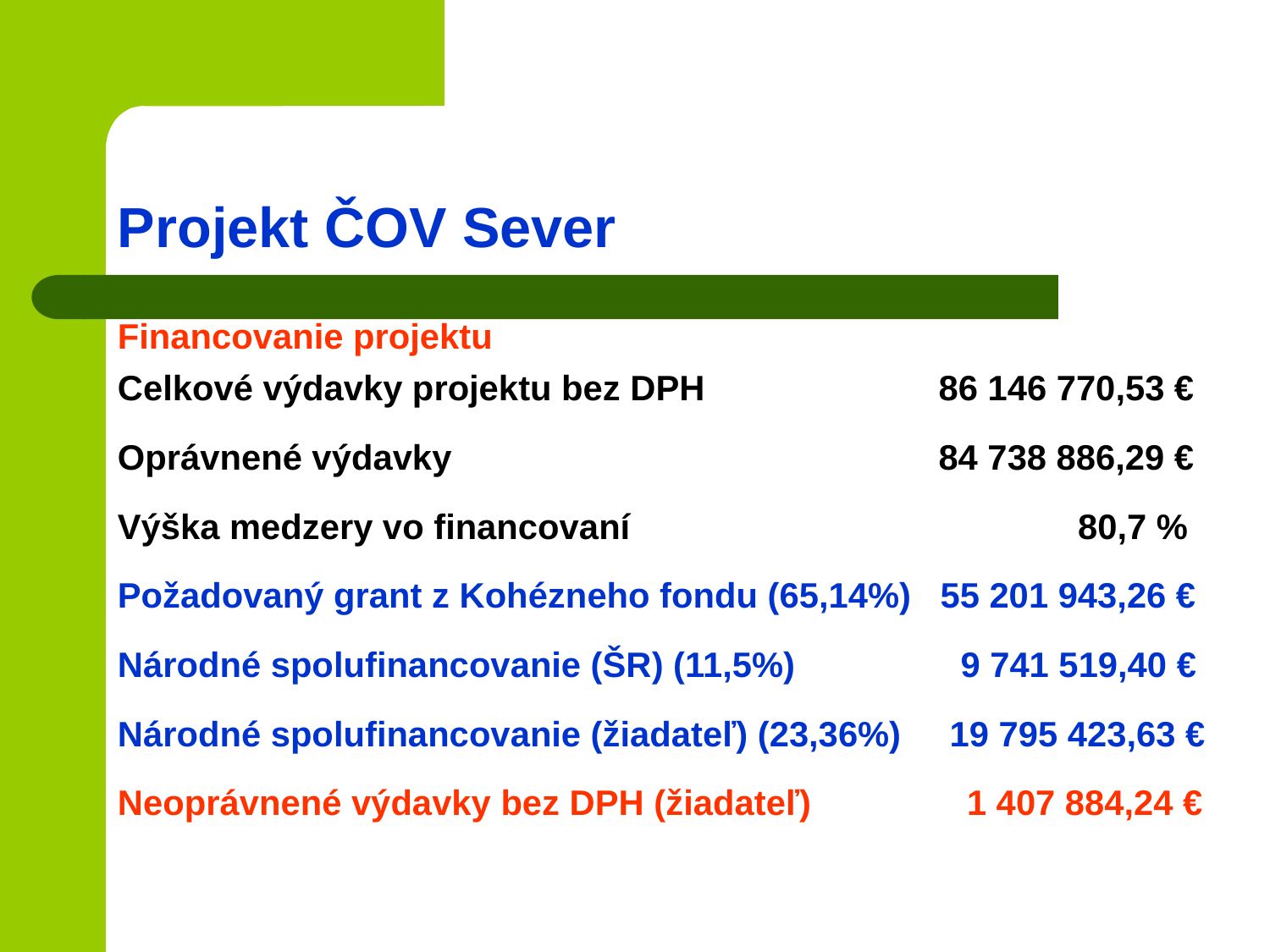

# Projekt ČOV Sever
Financovanie projektu
Celkové výdavky projektu bez DPH                        86 146 770,53 €
Oprávnené výdavky                                                  84 738 886,29 €
Výška medzery vo financovaní                                              80,7 %
Požadovaný grant z Kohézneho fondu (65,14%)   55 201 943,26 €
Národné spolufinancovanie (ŠR) (11,5%)                 9 741 519,40 €
Národné spolufinancovanie (žiadateľ) (23,36%)     19 795 423,63 €
Neoprávnené výdavky bez DPH (žiadateľ)                1 407 884,24 €